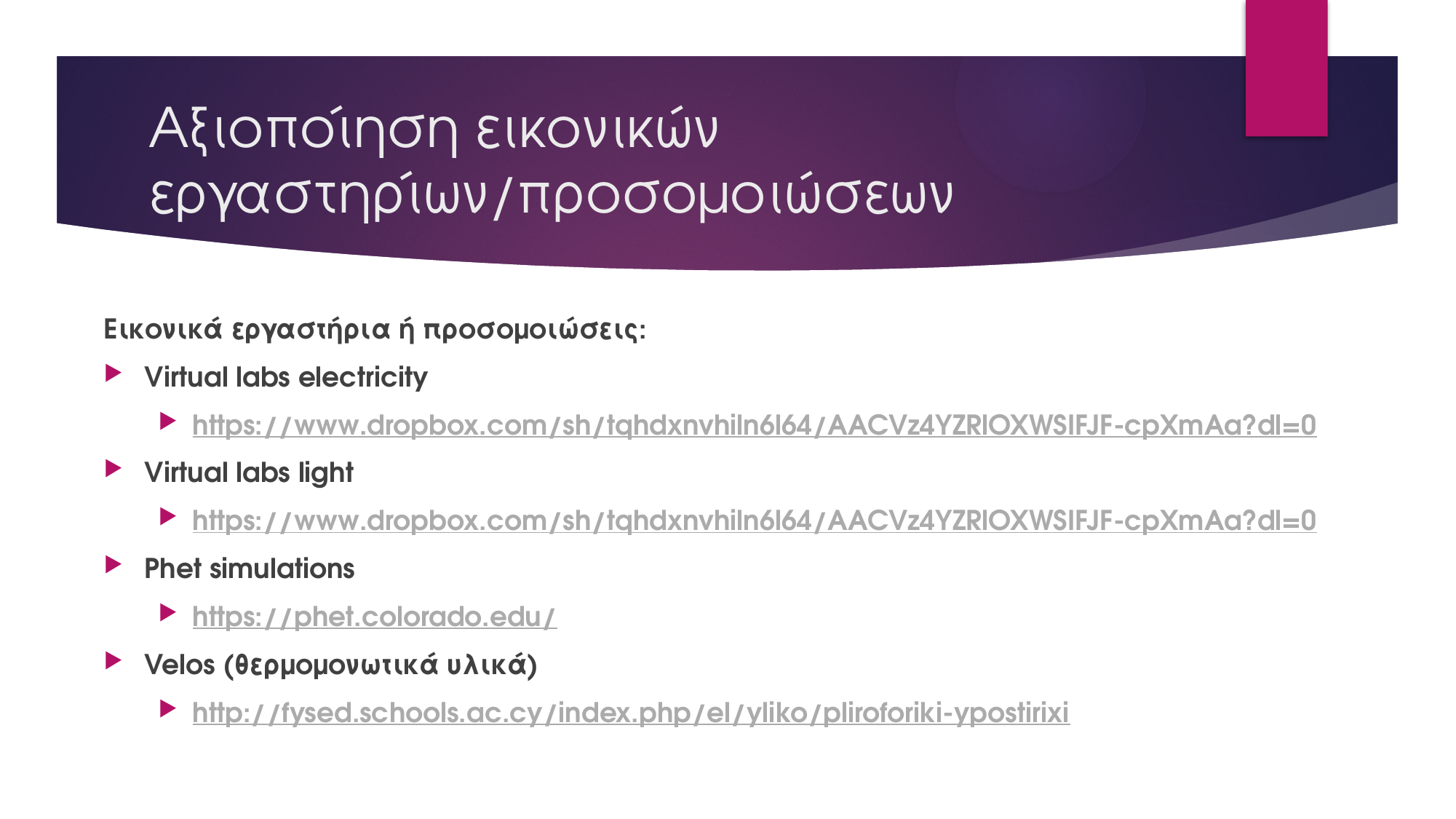

# Αξιοποίηση εικονικών εργαστηρίων/προσομοιώσεων
Εικονικά εργαστήρια ή προσομοιώσεις:
Virtual labs electricity
https://www.dropbox.com/sh/tqhdxnvhiln6l64/AACVz4YZRlOXWSIFJF-cpXmAa?dl=0
Virtual labs light
https://www.dropbox.com/sh/tqhdxnvhiln6l64/AACVz4YZRlOXWSIFJF-cpXmAa?dl=0
Phet simulations
https://phet.colorado.edu/
Velos (θερμομονωτικά υλικά)
http://fysed.schools.ac.cy/index.php/el/yliko/pliroforiki-ypostirixi